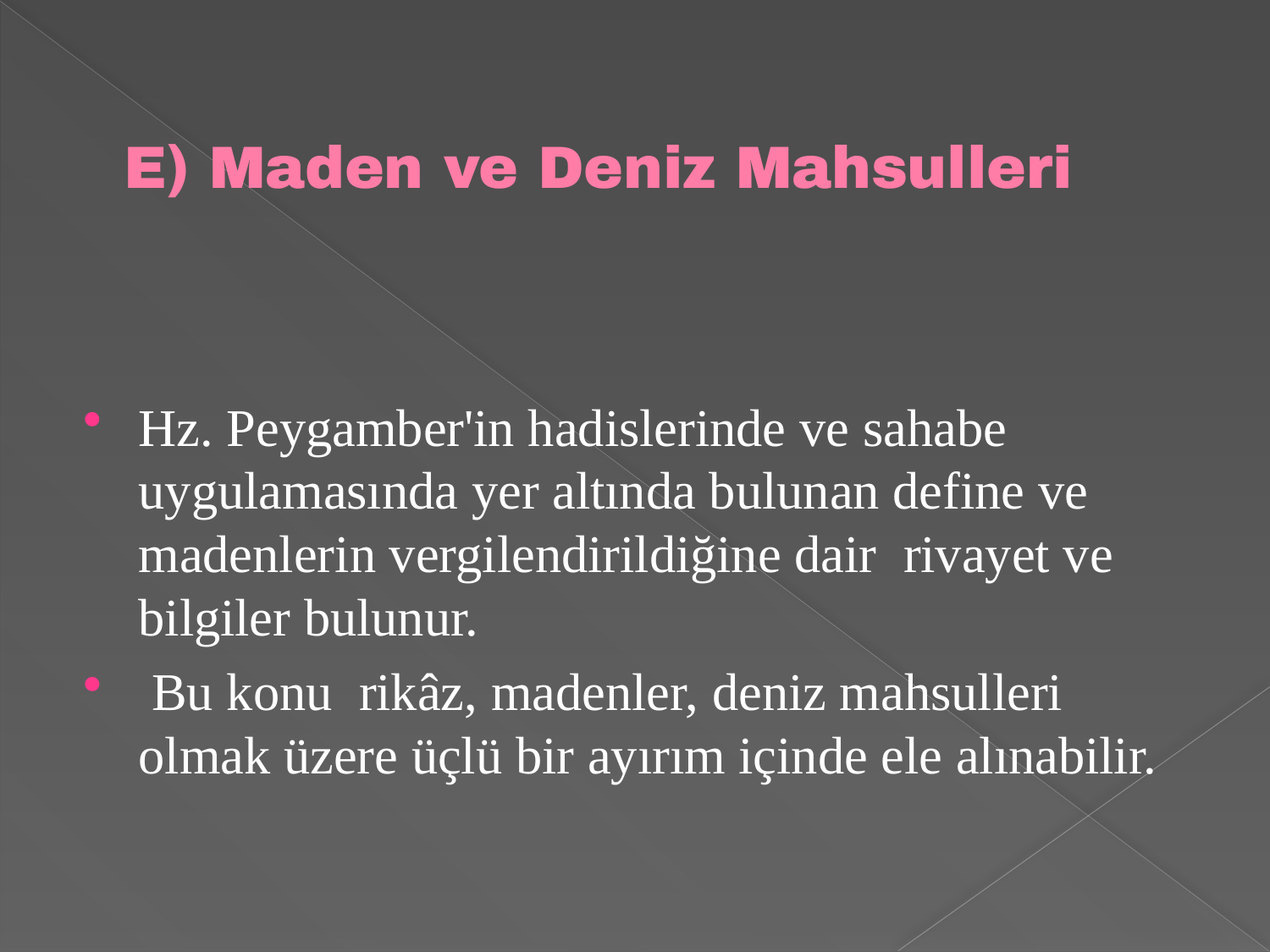

# E) Maden ve Deniz Mahsulleri
Hz. Peygamber'in hadislerinde ve sahabe uygulamasında yer altında bulunan define ve madenlerin vergilendirildiğine dair  rivayet ve bilgiler bulunur.
 Bu konu  rikâz, madenler, deniz mahsulleri olmak üzere üçlü bir ayırım içinde ele alınabilir.